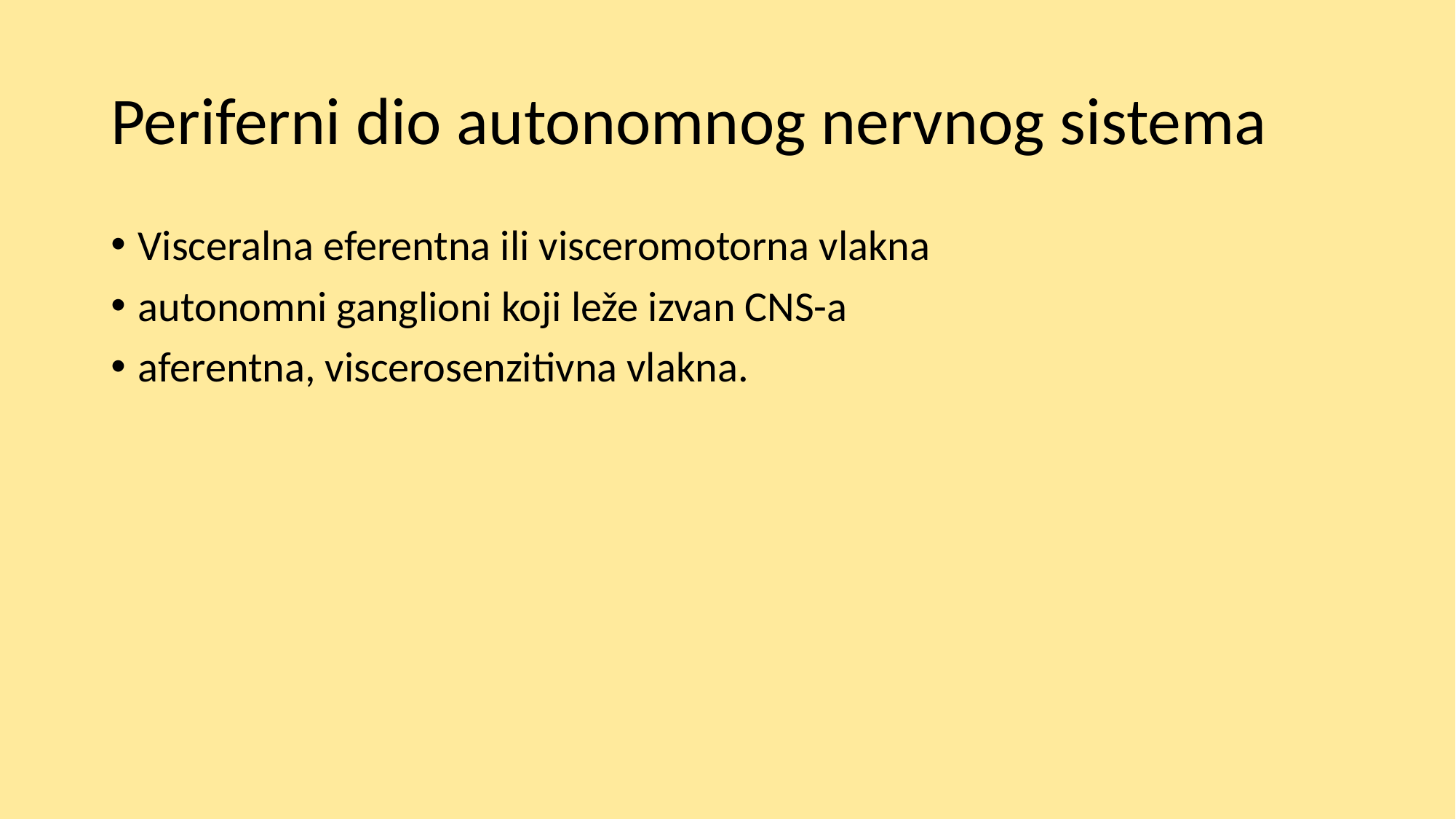

# Periferni dio autonomnog nervnog sistema
Visceralna eferentna ili visceromotorna vlakna
autonomni ganglioni koji leže izvan CNS-a
aferentna, viscerosenzitivna vlakna.